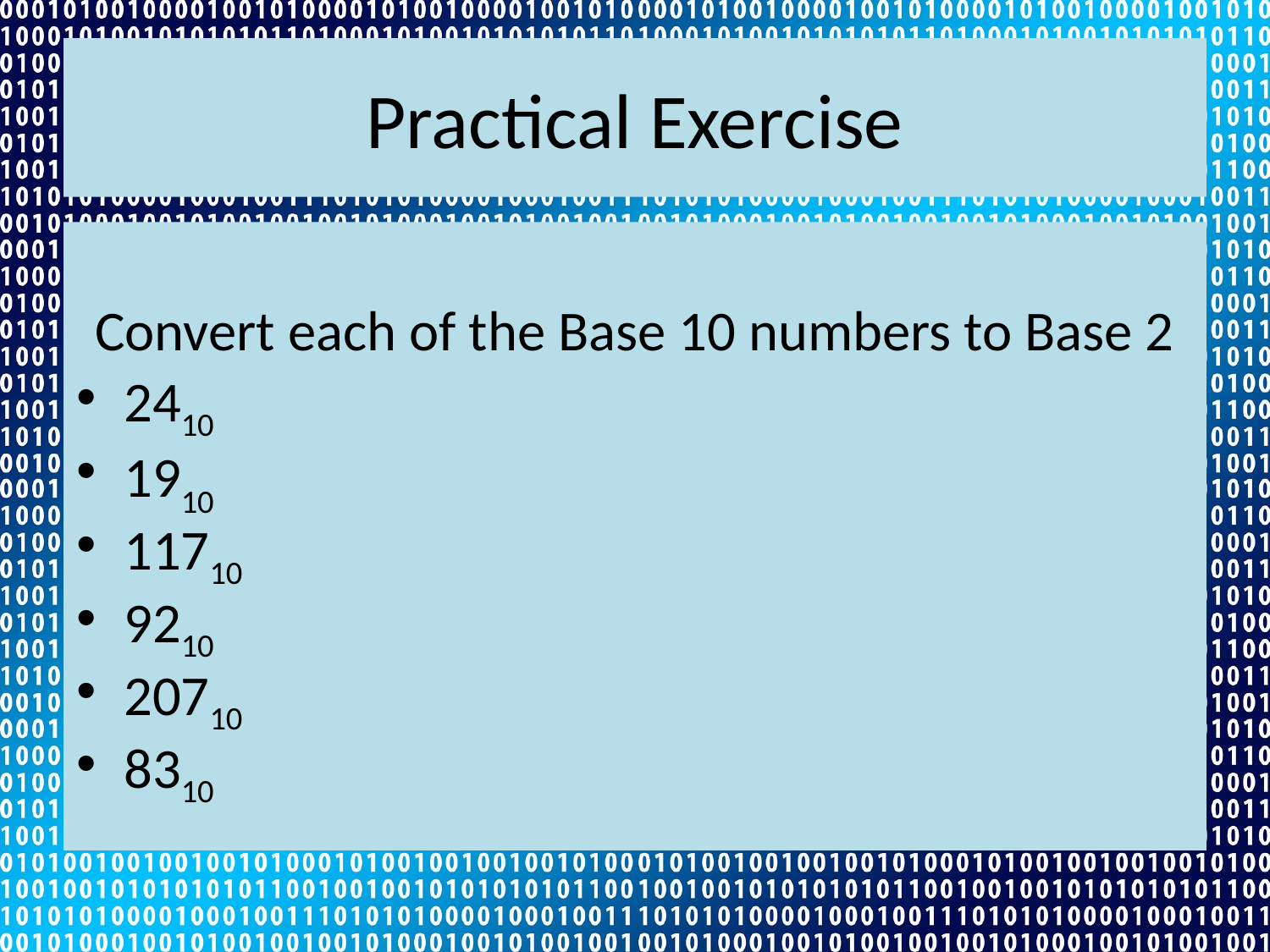

# Practical Exercise

Convert each of the Base 10 numbers to Base 2
2410
1910
11710
9210
20710
8310